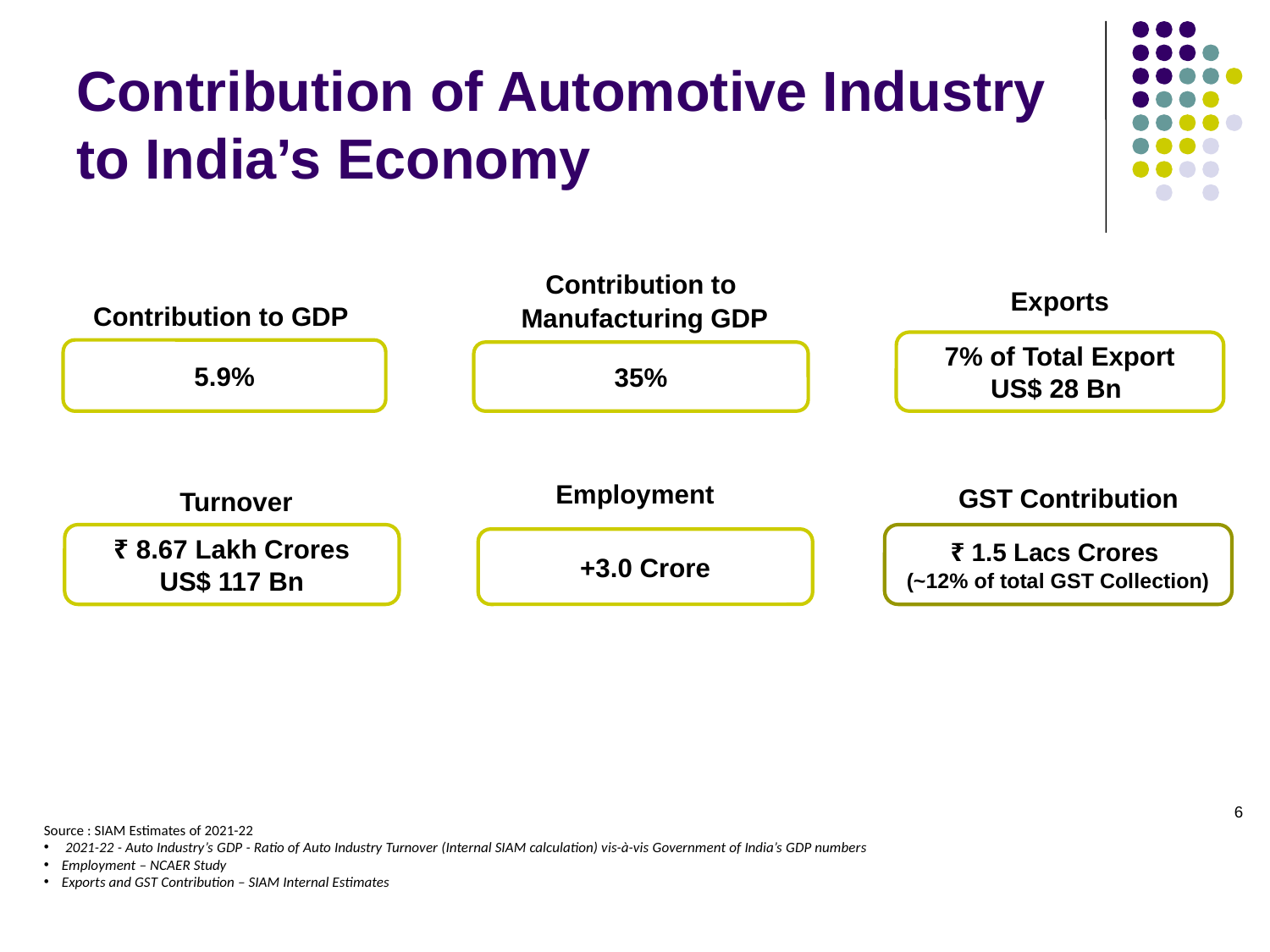

# Contribution of Automotive Industry to India’s Economy
Contribution to
 Manufacturing GDP
Exports
Contribution to GDP
7% of Total Export
US$ 28 Bn
5.9%
35%
Employment
GST Contribution
Turnover
₹ 8.67 Lakh Crores
US$ 117 Bn
₹ 1.5 Lacs Crores
(~12% of total GST Collection)
+3.0 Crore
6
Source : SIAM Estimates of 2021-22
 2021-22 - Auto Industry’s GDP - Ratio of Auto Industry Turnover (Internal SIAM calculation) vis-à-vis Government of India’s GDP numbers
Employment – NCAER Study
Exports and GST Contribution – SIAM Internal Estimates